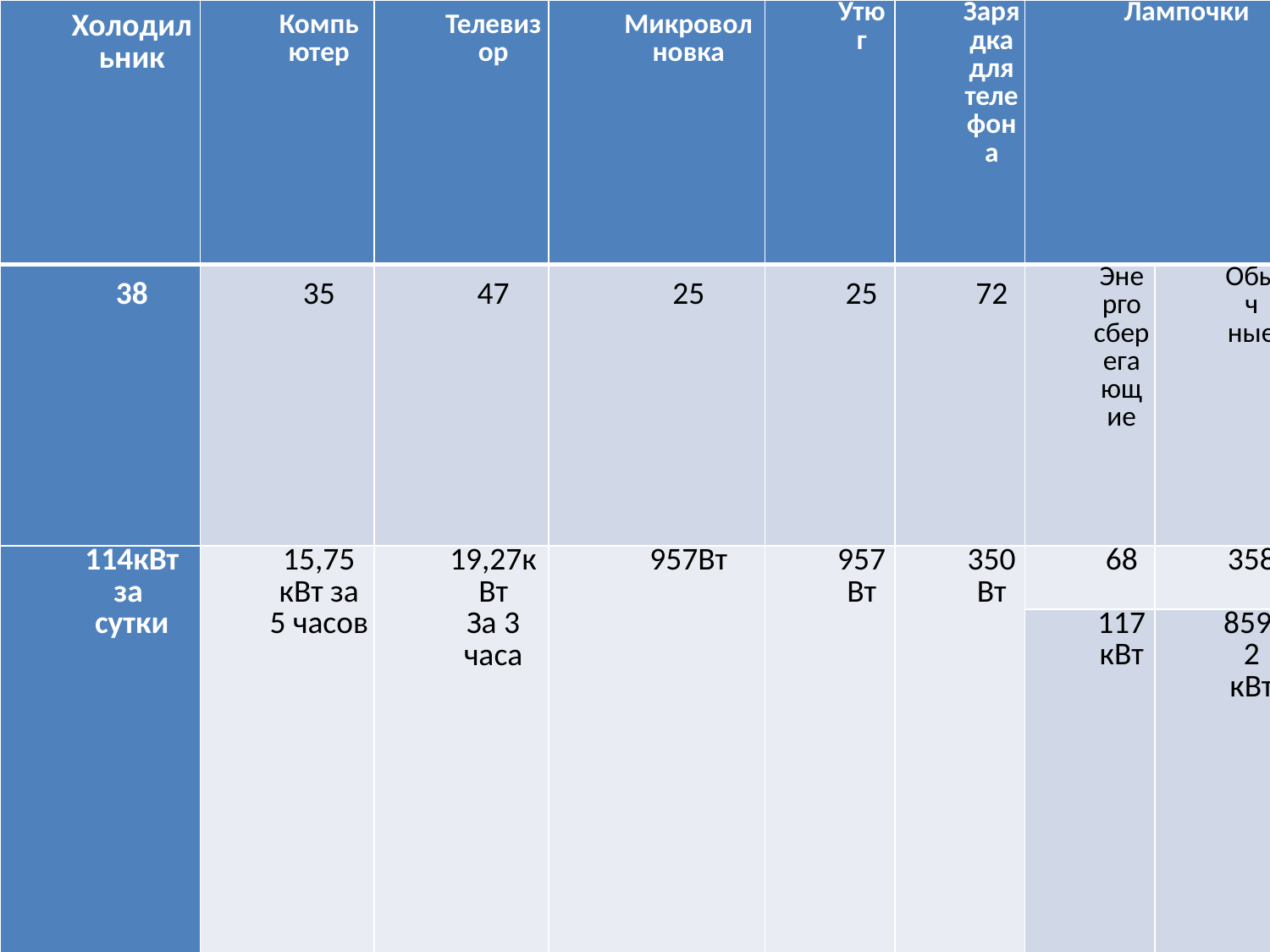

| Холодильник | Компьютер | Телевизор | Микроволновка | Утюг | Зарядка для телефона | Лампочки |  |
| --- | --- | --- | --- | --- | --- | --- | --- |
| 38 | 35 | 47 | 25 | 25 | 72 | Энерго сберега ющие | Обыч ные |
| 114кВт за сутки | 15,75 кВт за 5 часов | 19,27кВт За 3 часа | 957Вт | 957Вт | 350Вт | 68 | 358 |
|  |  |  |  |  |  | 117 кВт | 859,2 кВт |